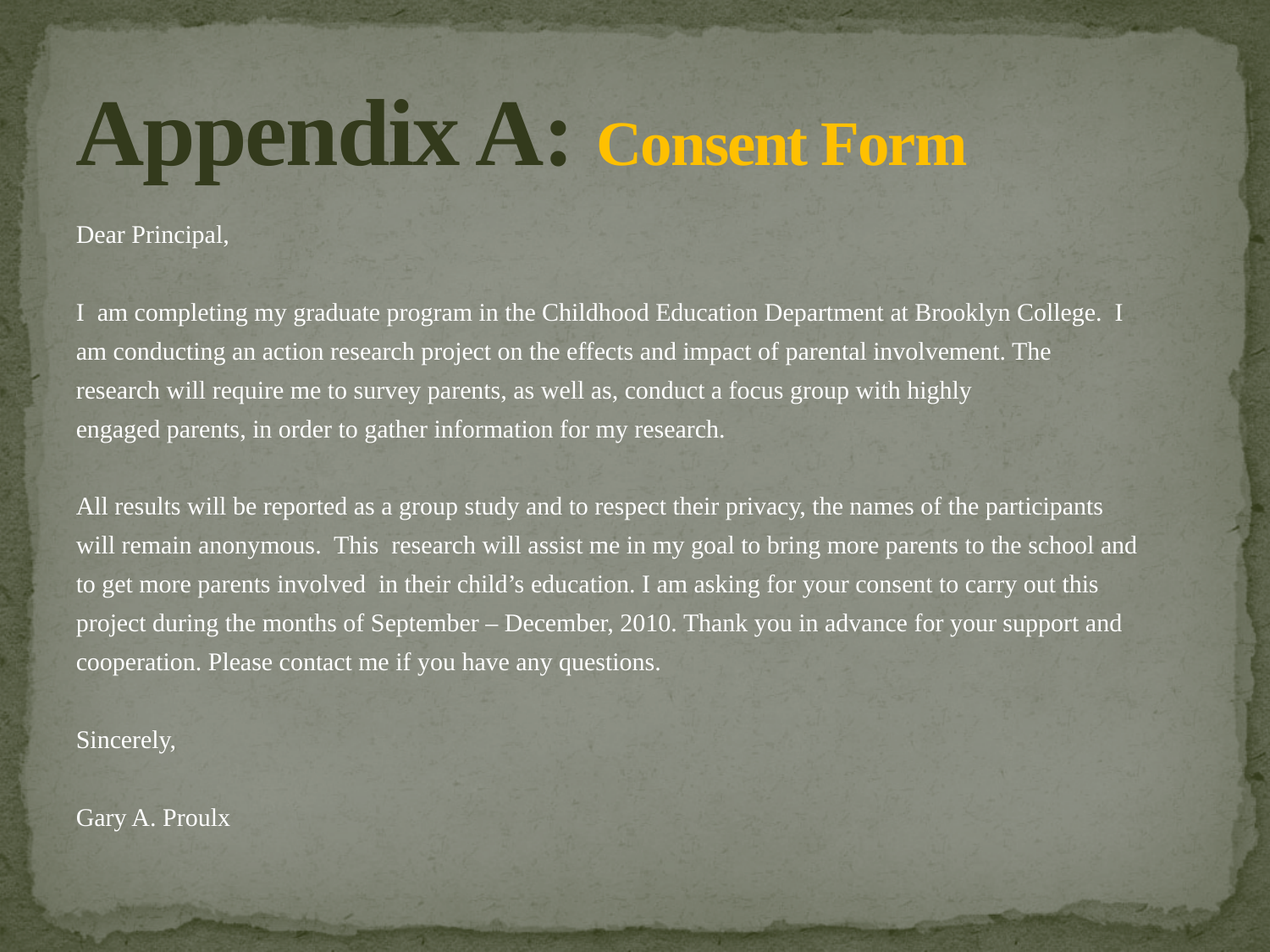

# Appendix A: Consent Form
Dear Principal,

I  am completing my graduate program in the Childhood Education Department at Brooklyn College.  I
am conducting an action research project on the effects and impact of parental involvement. The
research will require me to survey parents, as well as, conduct a focus group with highly
engaged parents, in order to gather information for my research.

All results will be reported as a group study and to respect their privacy, the names of the participants
will remain anonymous.  This  research will assist me in my goal to bring more parents to the school and
to get more parents involved  in their child’s education. I am asking for your consent to carry out this
project during the months of September – December, 2010. Thank you in advance for your support and
cooperation. Please contact me if you have any questions.

Sincerely,

Gary A. Proulx